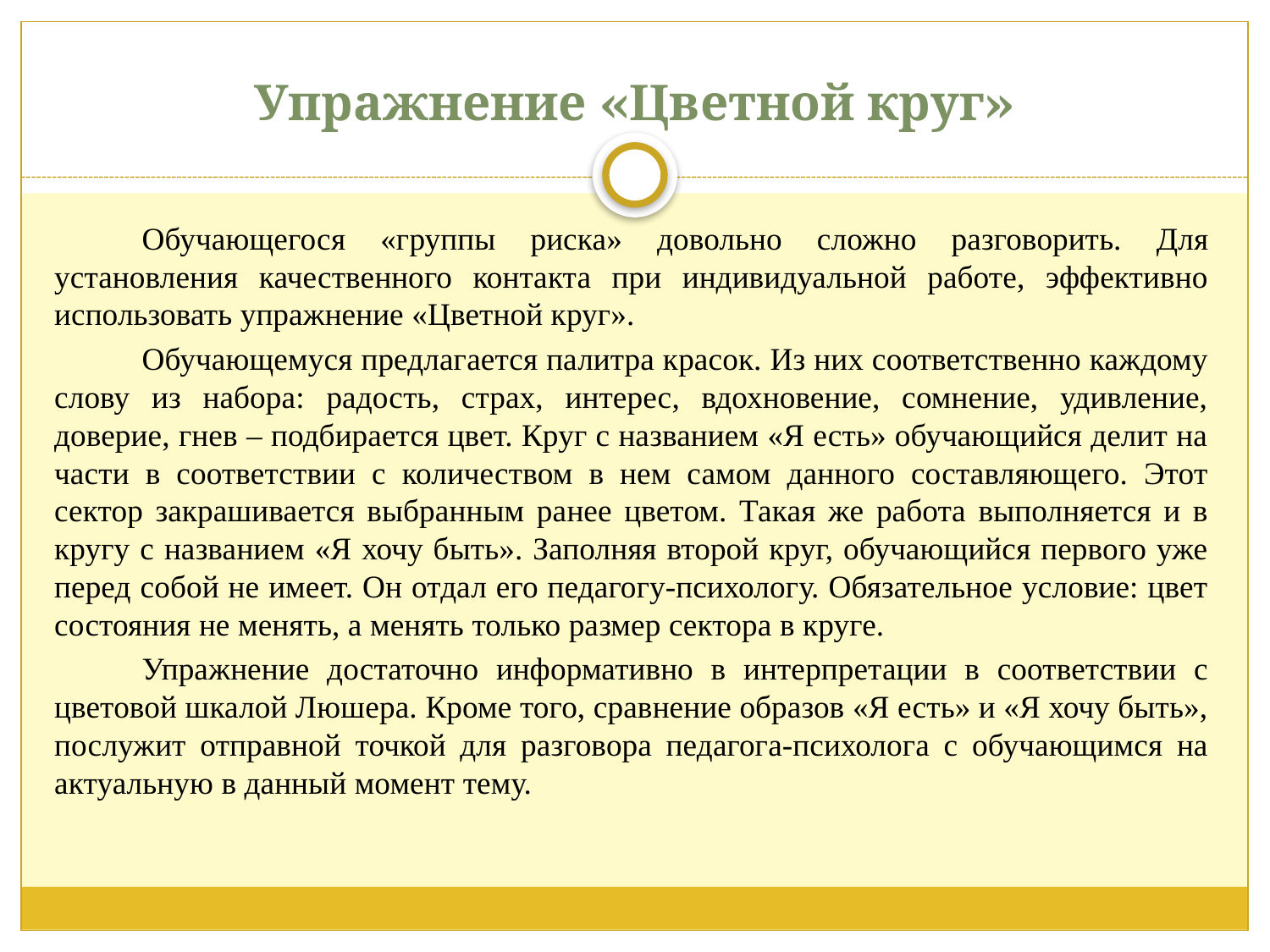

# Упражнение «Цветной круг»
	Обучающегося «группы риска» довольно сложно разговорить. Для установления качественного контакта при индивидуальной работе, эффективно использовать упражнение «Цветной круг».
	Обучающемуся предлагается палитра красок. Из них соответственно каждому слову из набора: радость, страх, интерес, вдохновение, сомнение, удивление, доверие, гнев – подбирается цвет. Круг с названием «Я есть» обучающийся делит на части в соответствии с количеством в нем самом данного составляющего. Этот сектор закрашивается выбранным ранее цветом. Такая же работа выполняется и в кругу с названием «Я хочу быть». Заполняя второй круг, обучающийся первого уже перед собой не имеет. Он отдал его педагогу-психологу. Обязательное условие: цвет состояния не менять, а менять только размер сектора в круге.
	Упражнение достаточно информативно в интерпретации в соответствии с цветовой шкалой Люшера. Кроме того, сравнение образов «Я есть» и «Я хочу быть», послужит отправной точкой для разговора педагога-психолога с обучающимся на актуальную в данный момент тему.